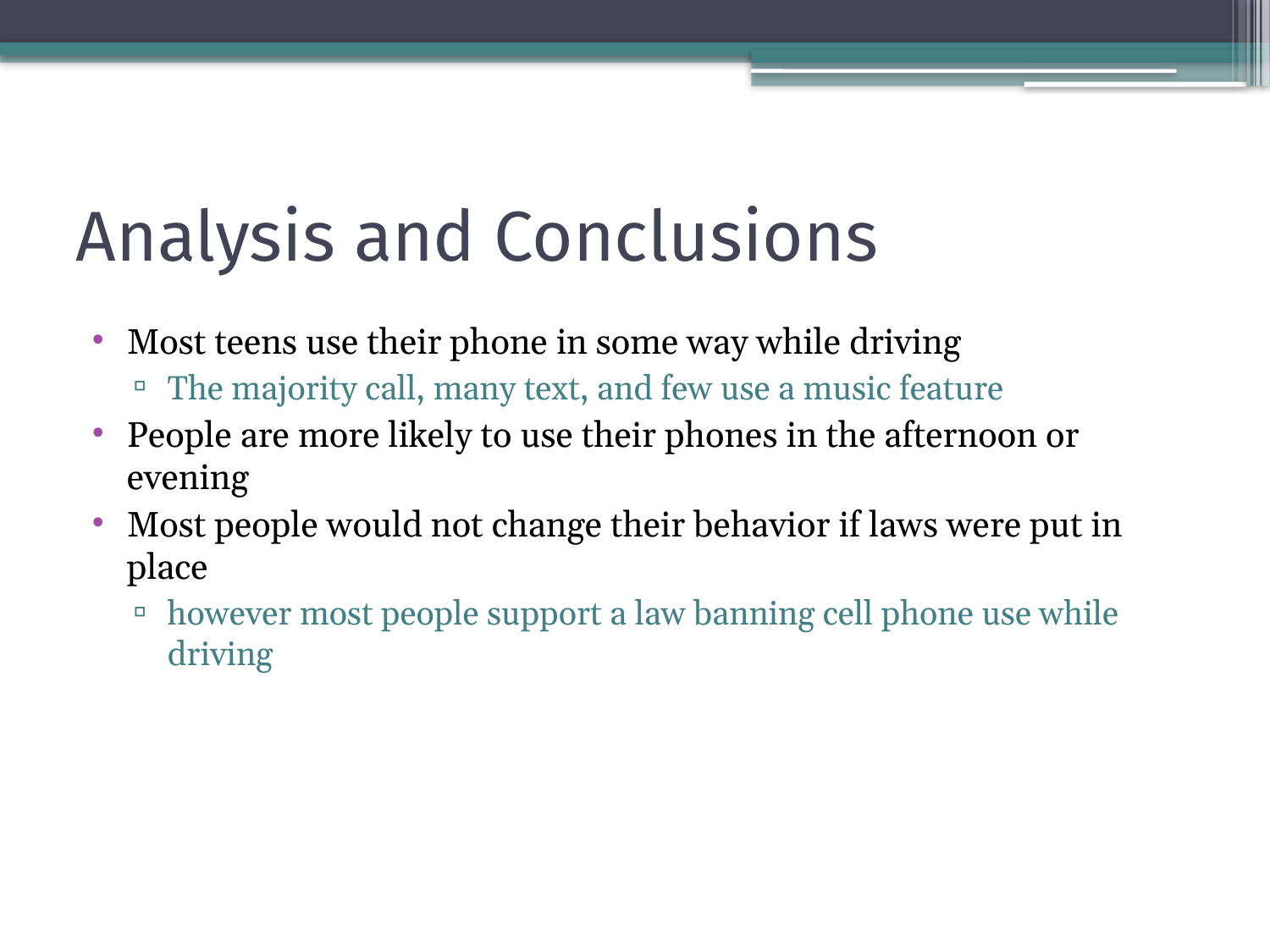

# Analysis and Conclusions
Most teens use their phone in some way while driving
The majority call, many text, and few use a music feature
People are more likely to use their phones in the afternoon or evening
Most people would not change their behavior if laws were put in place
however most people support a law banning cell phone use while driving